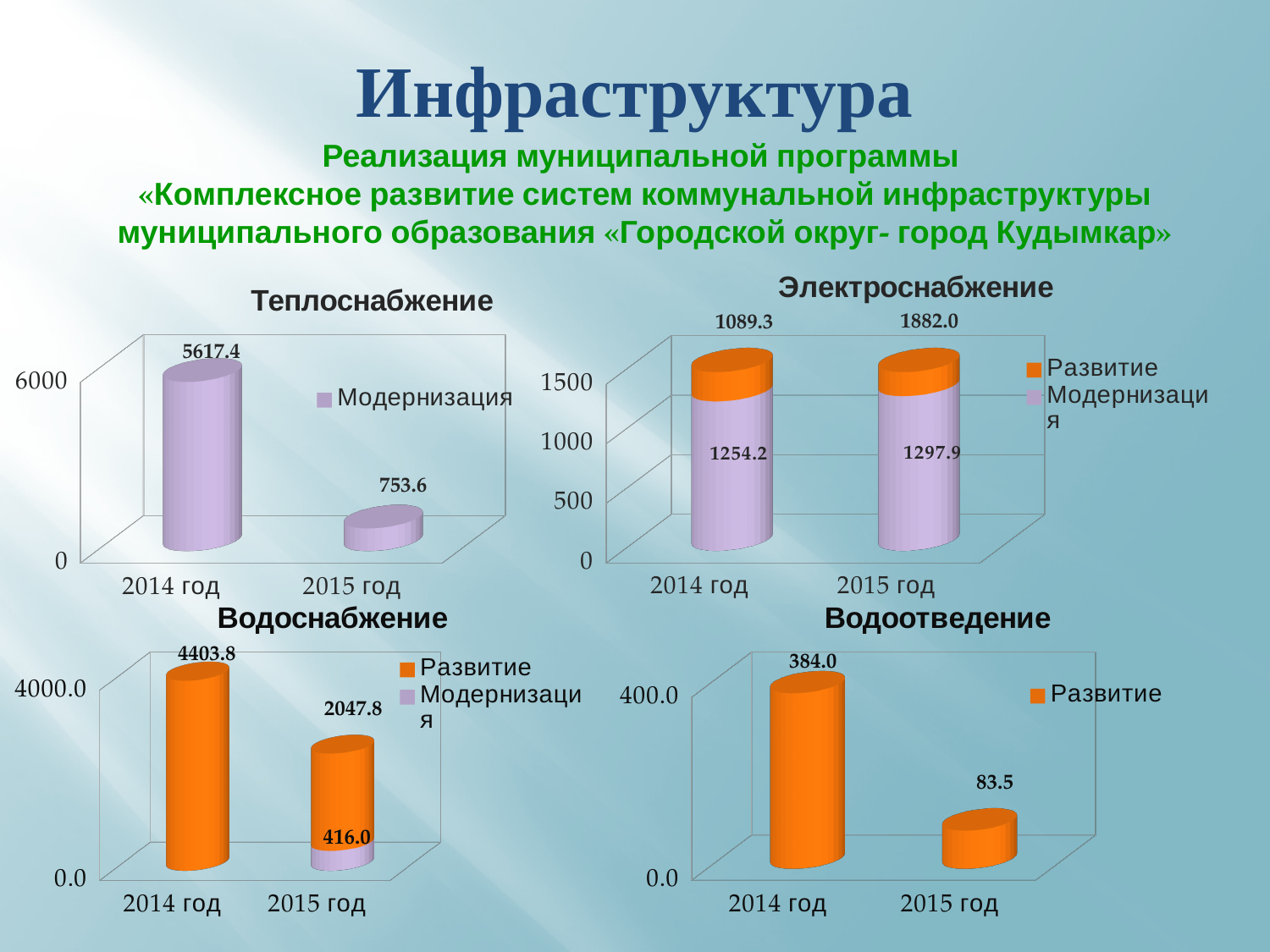

# Инфраструктура
Реализация муниципальной программы
«Комплексное развитие систем коммунальной инфраструктуры муниципального образования «Городской округ- город Кудымкар»

[unsupported chart]

[unsupported chart]

[unsupported chart]

[unsupported chart]